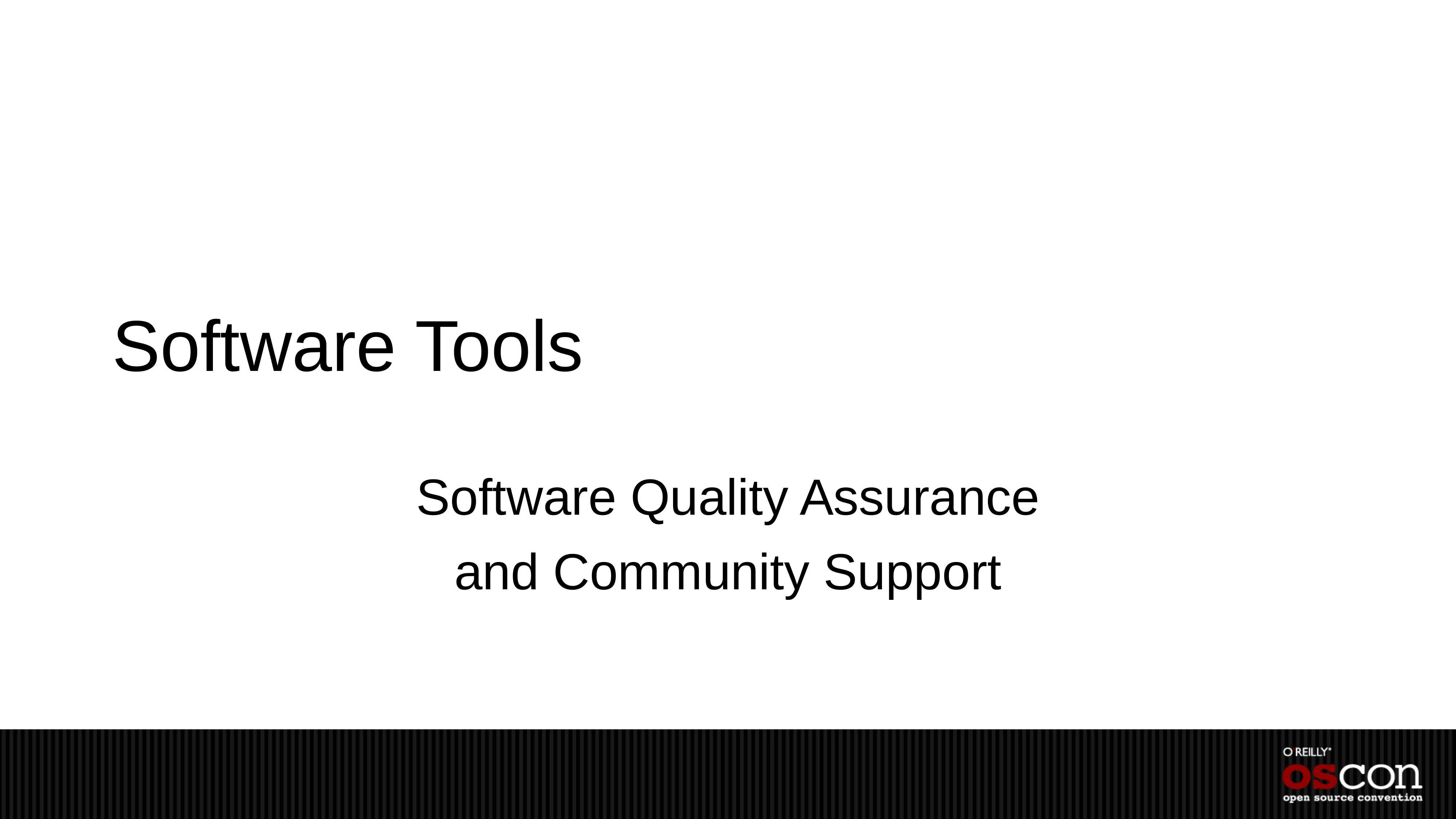

# Software Tools
Software Quality Assurance
and Community Support